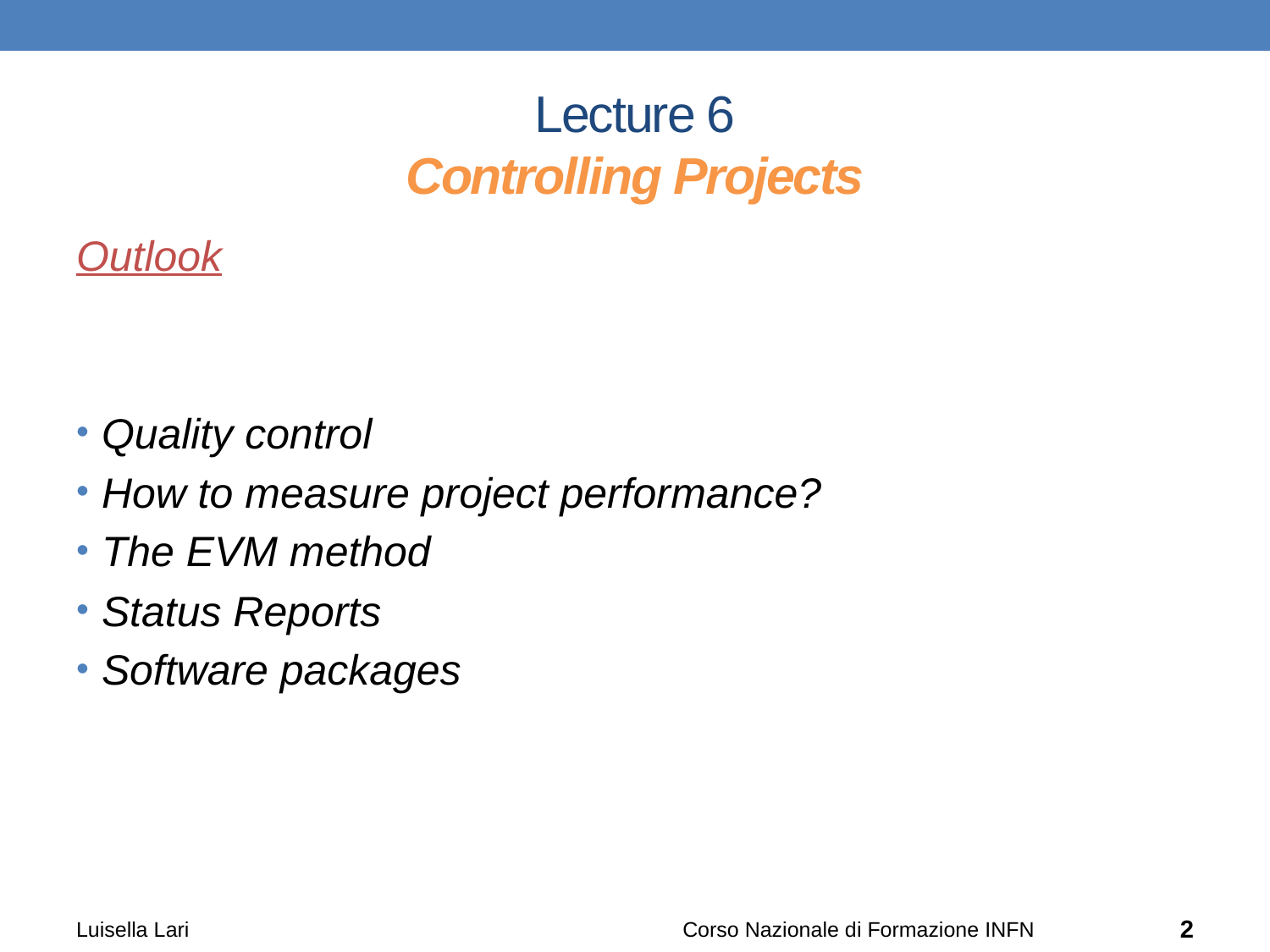

# Lecture 6 Controlling Projects
Outlook

Quality control
How to measure project performance?
The EVM method
Status Reports
Software packages

Luisella Lari
Corso Nazionale di Formazione INFN
2